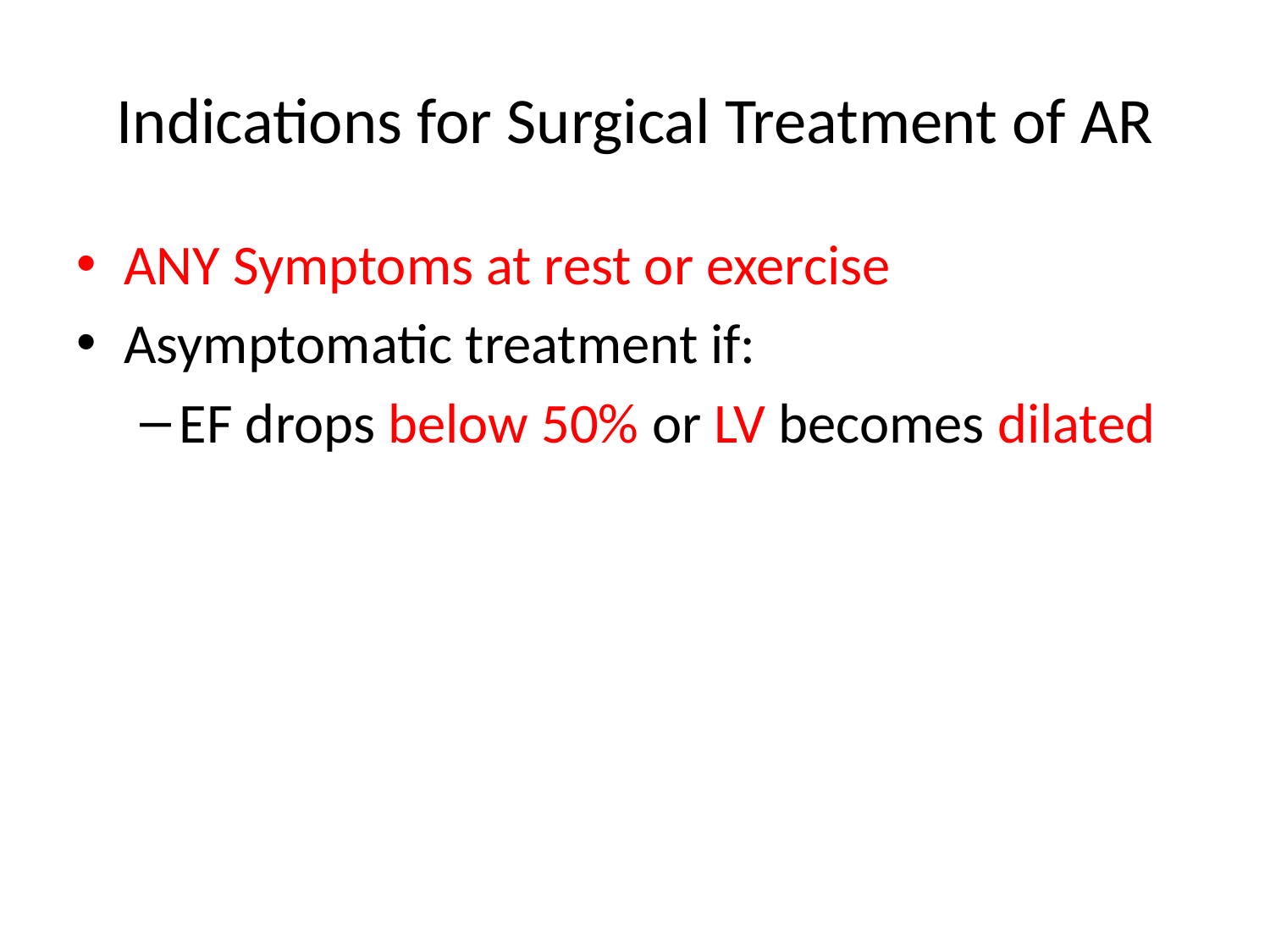

# Indications for Surgical Treatment of AR
ANY Symptoms at rest or exercise
Asymptomatic treatment if:
EF drops below 50% or LV becomes dilated